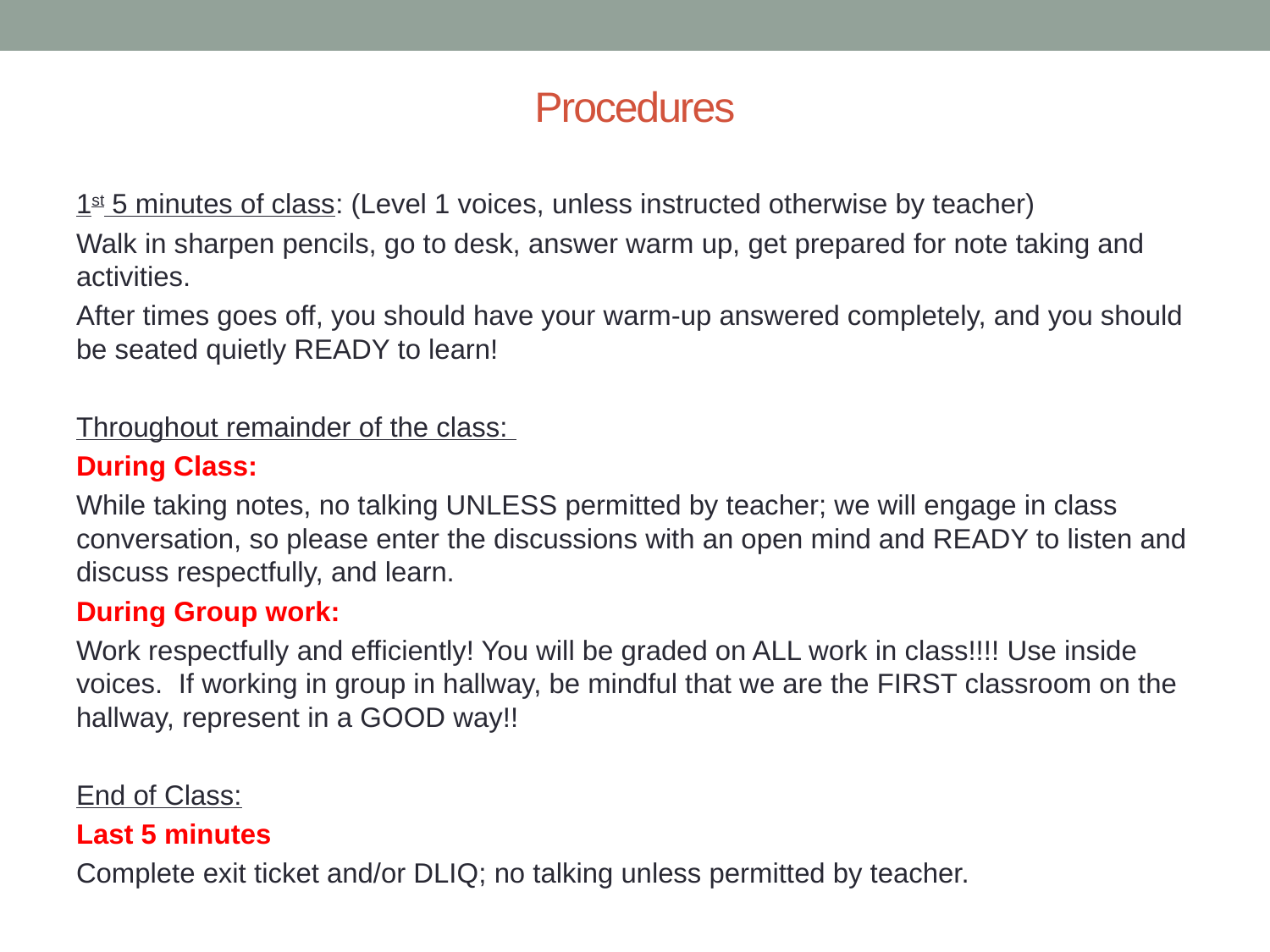

# Procedures
1st 5 minutes of class: (Level 1 voices, unless instructed otherwise by teacher)
Walk in sharpen pencils, go to desk, answer warm up, get prepared for note taking and activities.
After times goes off, you should have your warm-up answered completely, and you should be seated quietly READY to learn!

Throughout remainder of the class:
During Class:
While taking notes, no talking UNLESS permitted by teacher; we will engage in class conversation, so please enter the discussions with an open mind and READY to listen and discuss respectfully, and learn.
During Group work:
Work respectfully and efficiently! You will be graded on ALL work in class!!!! Use inside voices.  If working in group in hallway, be mindful that we are the FIRST classroom on the hallway, represent in a GOOD way!!

End of Class:
Last 5 minutes
Complete exit ticket and/or DLIQ; no talking unless permitted by teacher.